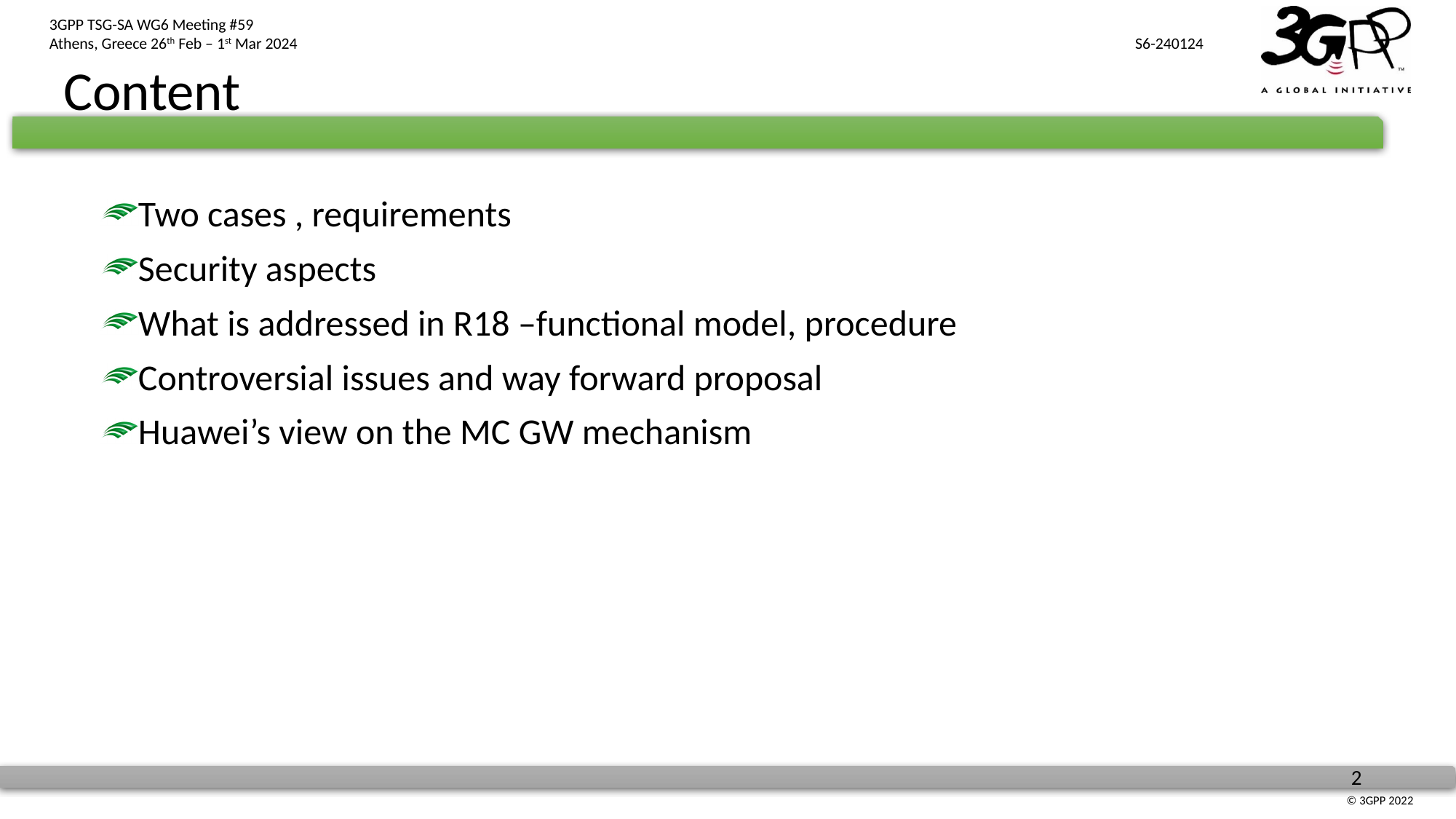

# Content
Two cases , requirements
Security aspects
What is addressed in R18 –functional model, procedure
Controversial issues and way forward proposal
Huawei’s view on the MC GW mechanism